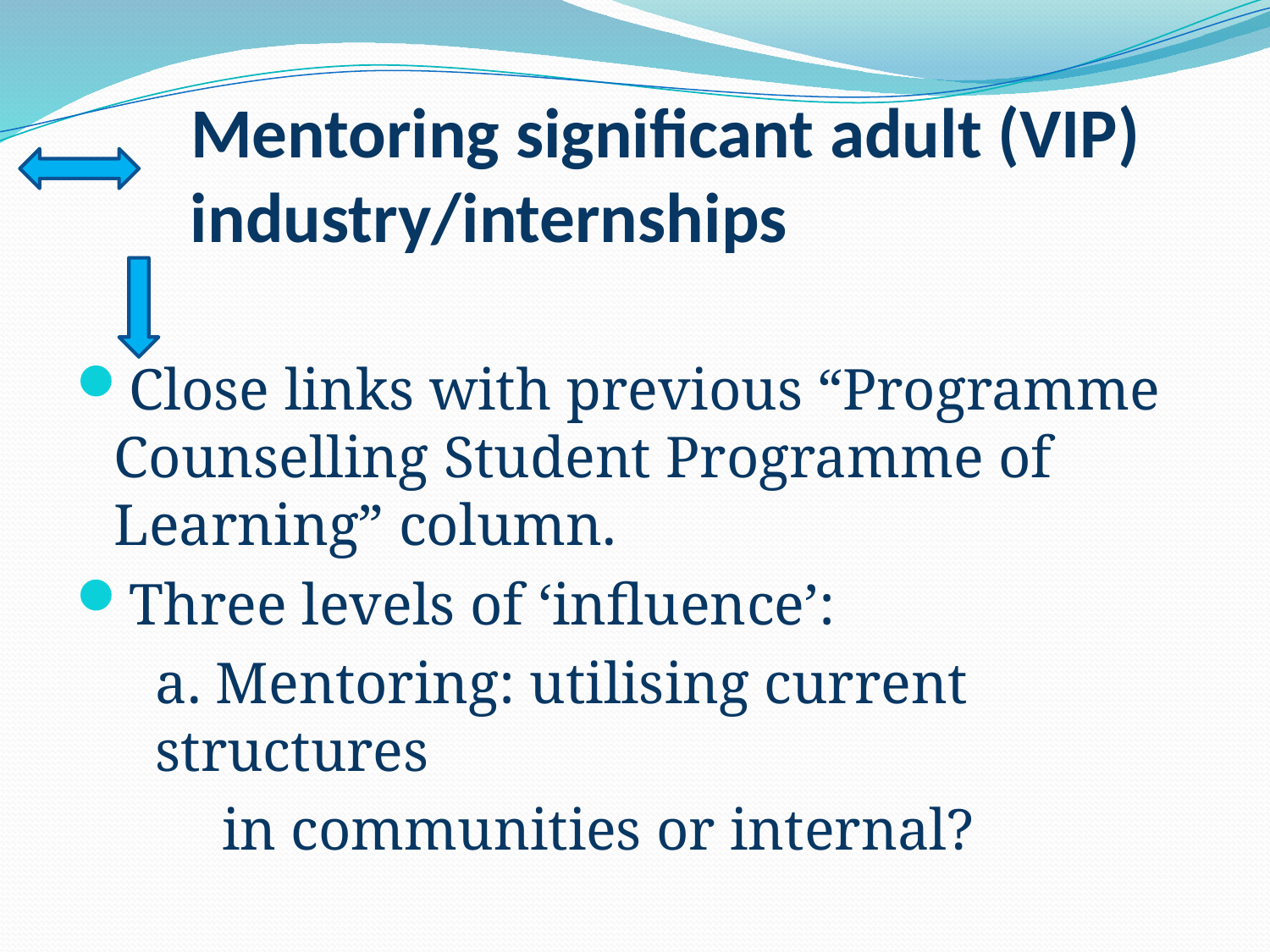

# Mentoring significant adult (VIP) industry/internships

Close links with previous “Programme Counselling Student Programme of Learning” column.
Three levels of ‘influence’:
	a. Mentoring: utilising current structures
          in communities or internal?